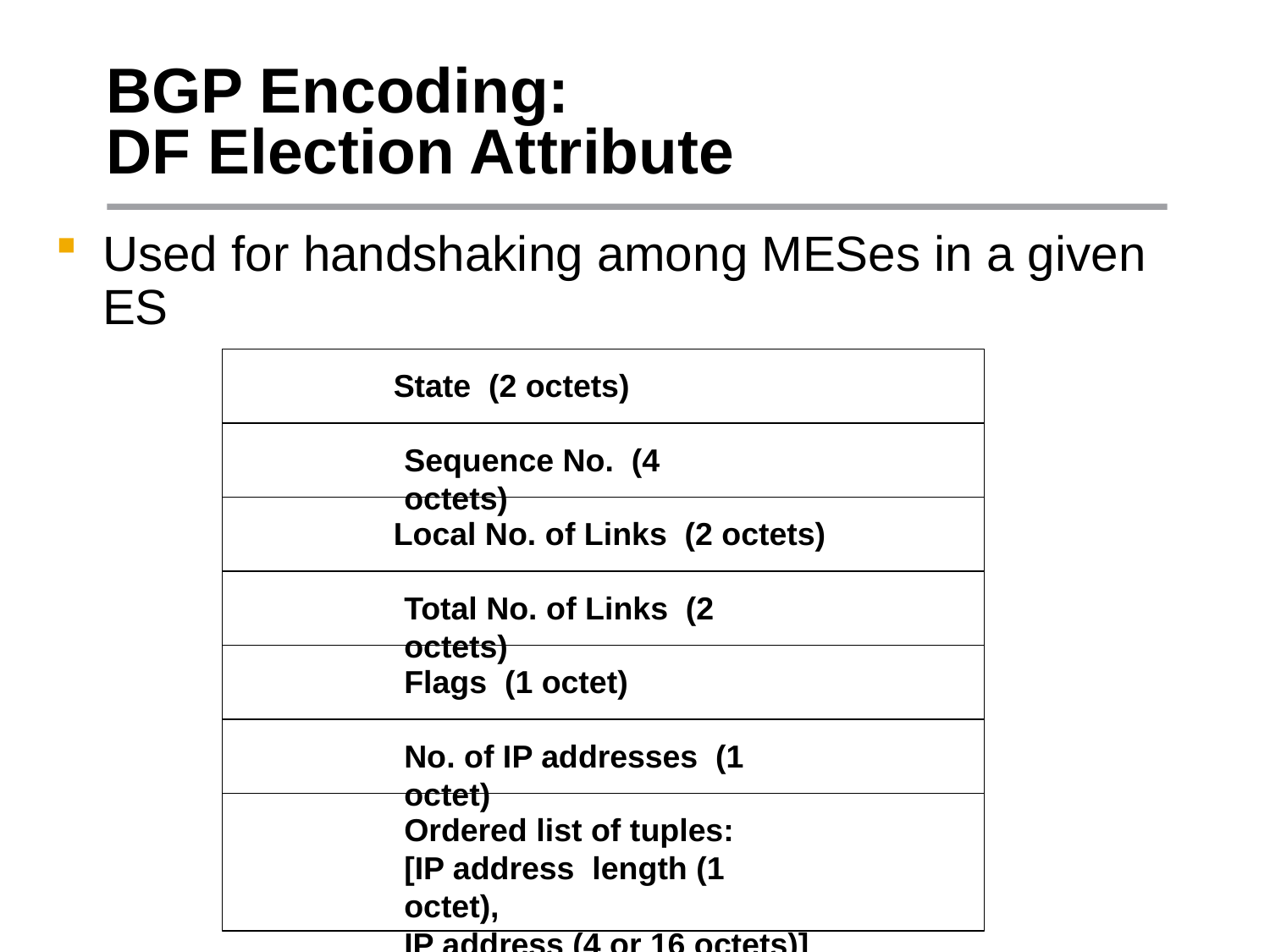

# BGP Encoding: DF Election Attribute
Used for handshaking among MESes in a given ES

State  (2 octets)

Sequence No.  (4 octets)

Local No. of Links  (2 octets)

Total No. of Links  (2 octets)

Flags  (1 octet)

No. of IP addresses  (1 octet)

Ordered list of tuples:
[IP address  length (1 octet),
IP address (4 or 16 octets)]